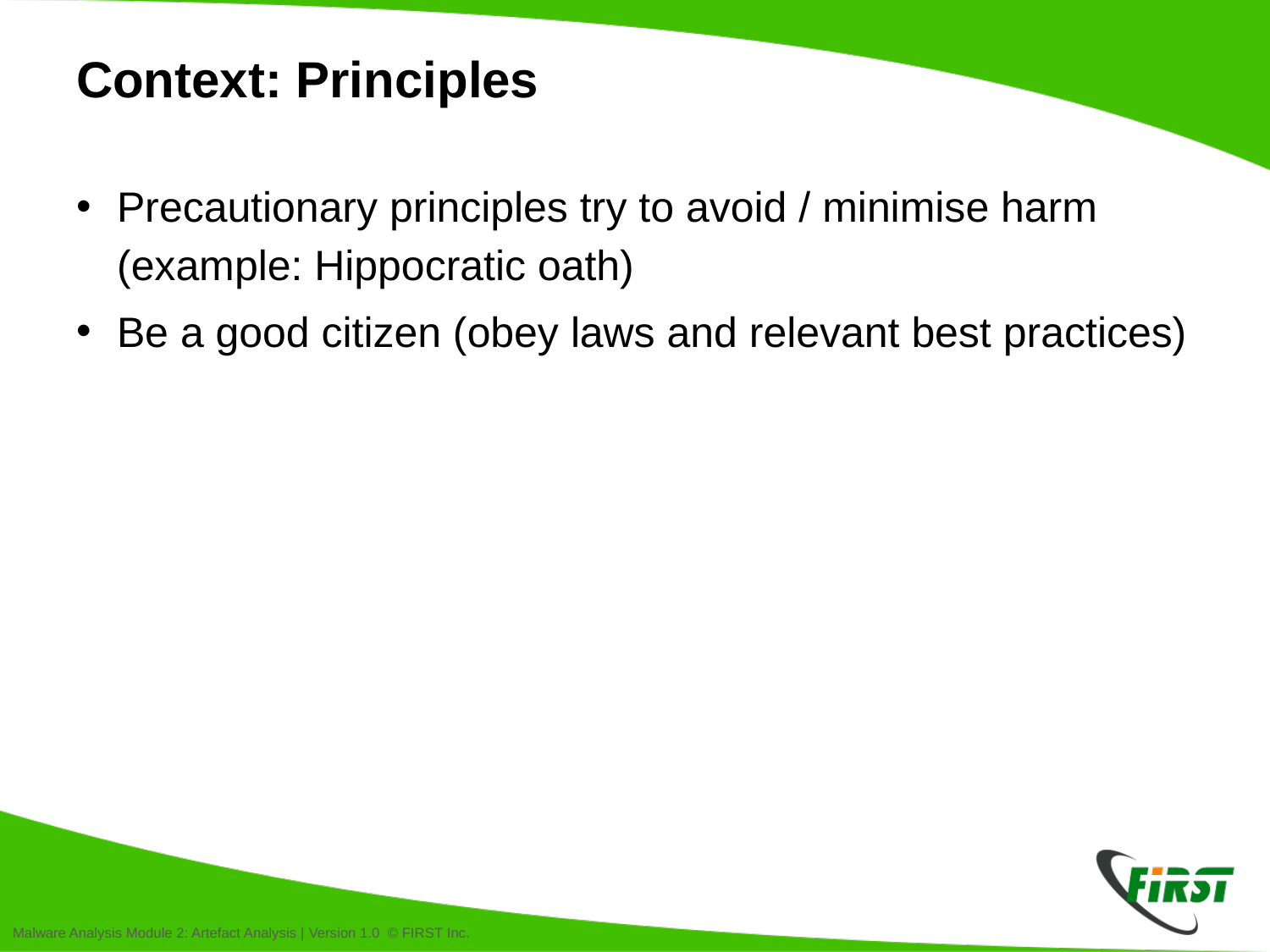

# Context: Principles
Precautionary principles try to avoid / minimise harm (example: Hippocratic oath)
Be a good citizen (obey laws and relevant best practices)